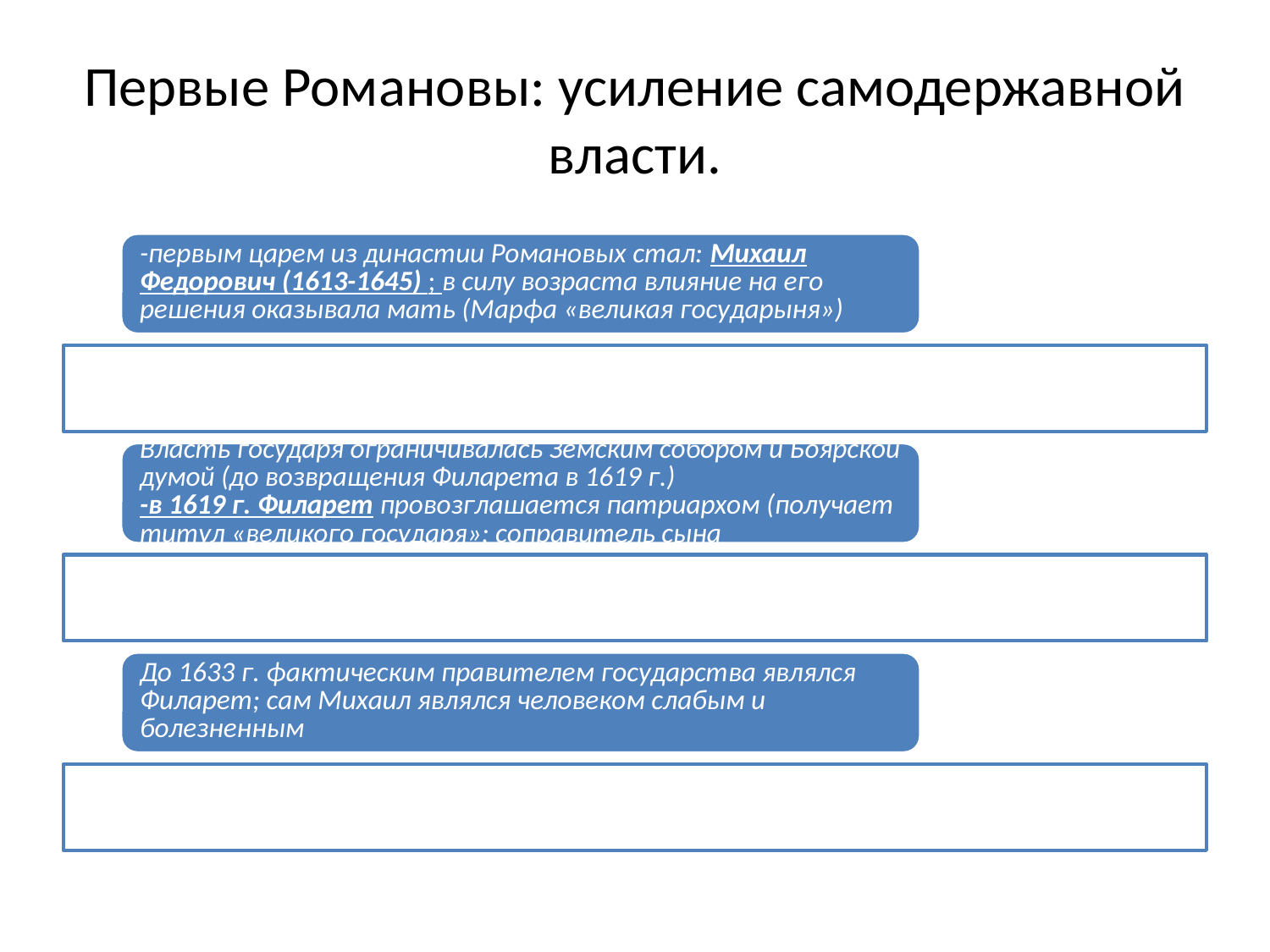

# Первые Романовы: усиление самодержавной власти.
-первым царем из династии Романовых стал: Михаил Федорович (1613-1645) ; в силу возраста влияние на его решения оказывала мать (Марфа «великая государыня»)
Власть государя ограничивалась Земским собором и Боярской думой (до возвращения Филарета в 1619 г.)
-в 1619 г. Филарет провозглашается патриархом (получает титул «великого государя»; соправитель сына
До 1633 г. фактическим правителем государства являлся Филарет; сам Михаил являлся человеком слабым и болезненным